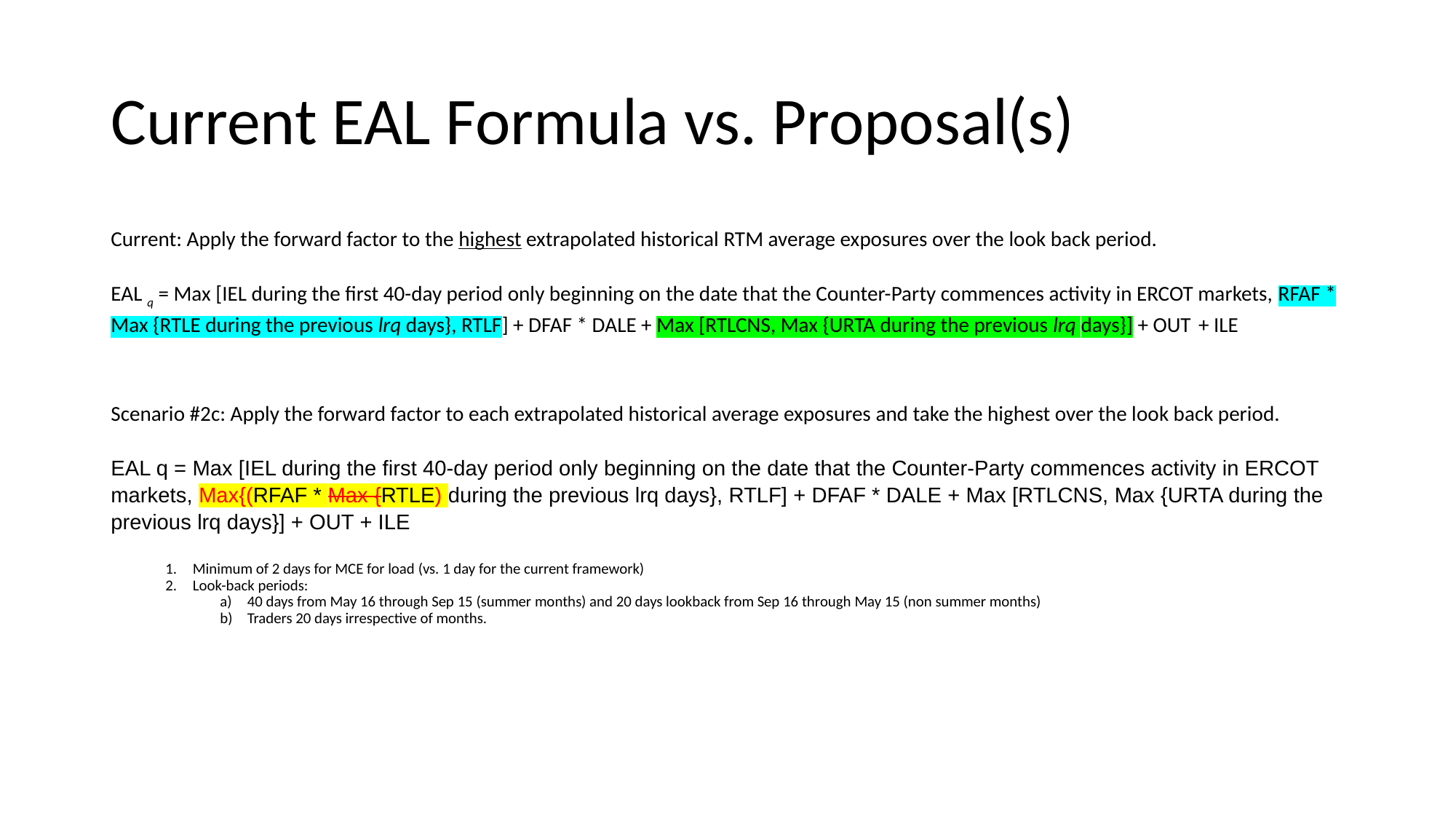

# Current EAL Formula vs. Proposal(s)
Current: Apply the forward factor to the highest extrapolated historical RTM average exposures over the look back period.

EAL q = Max [IEL during the first 40-day period only beginning on the date that the Counter-Party commences activity in ERCOT markets, RFAF * Max {RTLE during the previous lrq days}, RTLF] + DFAF * DALE + Max [RTLCNS, Max {URTA during the previous lrq days}] + OUT  + ILE

Scenario #2c: Apply the forward factor to each extrapolated historical average exposures and take the highest over the look back period.

EAL q = Max [IEL during the first 40-day period only beginning on the date that the Counter-Party commences activity in ERCOT markets, Max{(RFAF * Max {RTLE) during the previous lrq days}, RTLF] + DFAF * DALE + Max [RTLCNS, Max {URTA during the previous lrq days}] + OUT + ILE

Minimum of 2 days for MCE for load (vs. 1 day for the current framework)
Look-back periods:
40 days from May 16 through Sep 15 (summer months) and 20 days lookback from Sep 16 through May 15 (non summer months)
Traders 20 days irrespective of months.